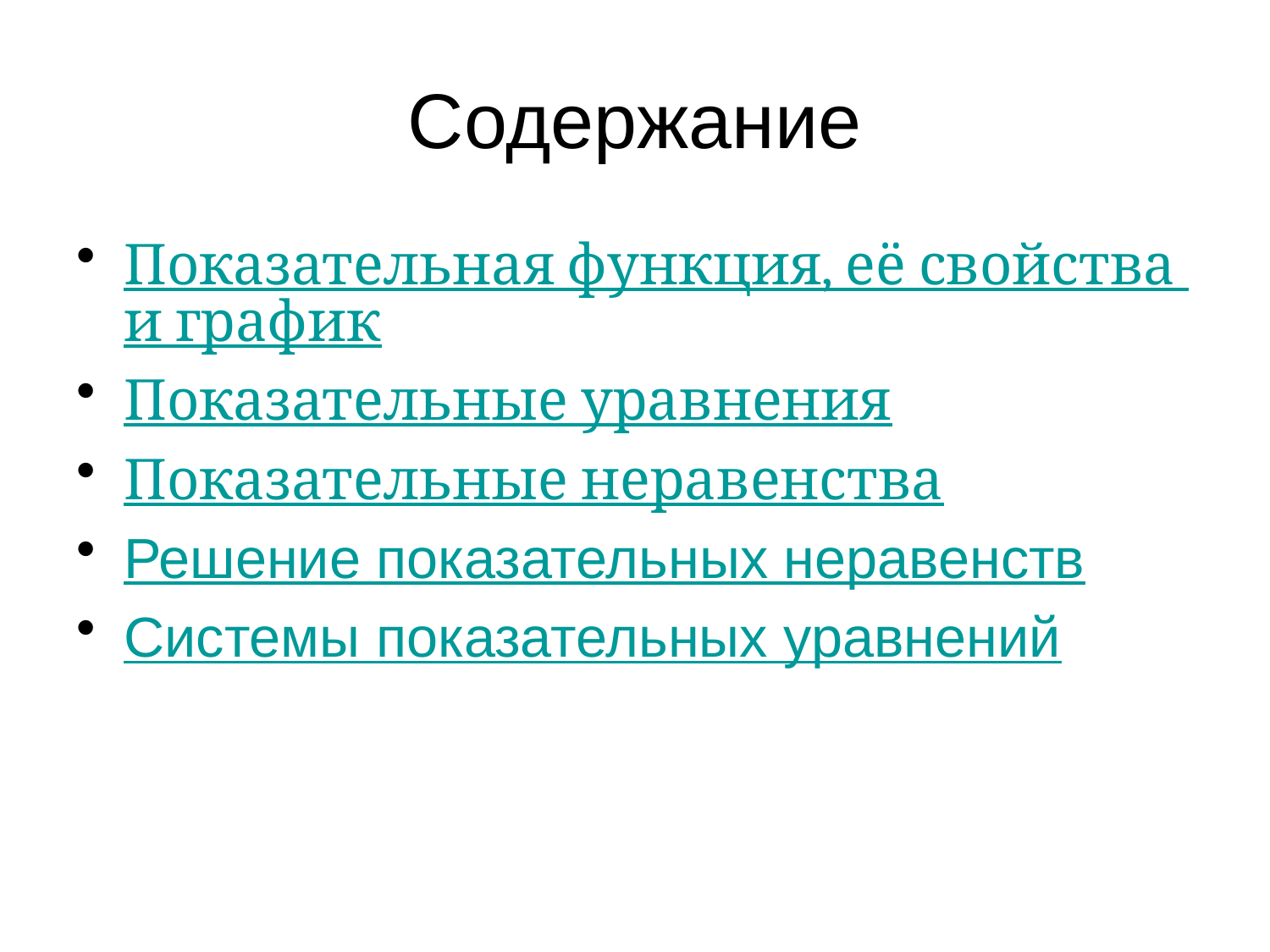

Содержание
Показательная функция, её свойства и график
Показательные уравнения
Показательные неравенства
Решение показательных неравенств
Системы показательных уравнений